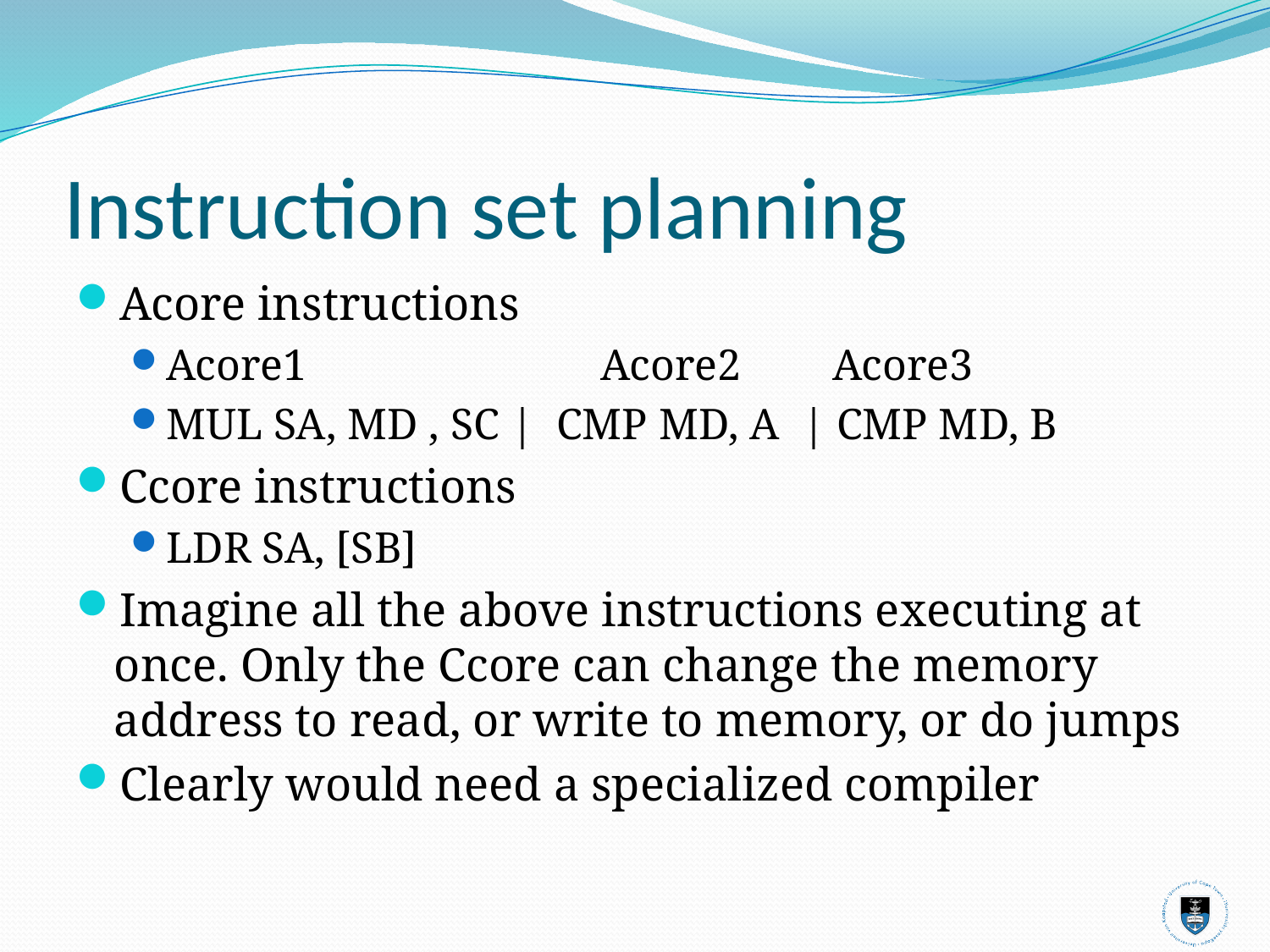

# Instruction set planning
Acore instructions
Acore1		     Acore2	   Acore3
MUL SA, MD , SC |  CMP MD, A  | CMP MD, B
Ccore instructions
LDR SA, [SB]
Imagine all the above instructions executing at once. Only the Ccore can change the memory address to read, or write to memory, or do jumps
Clearly would need a specialized compiler